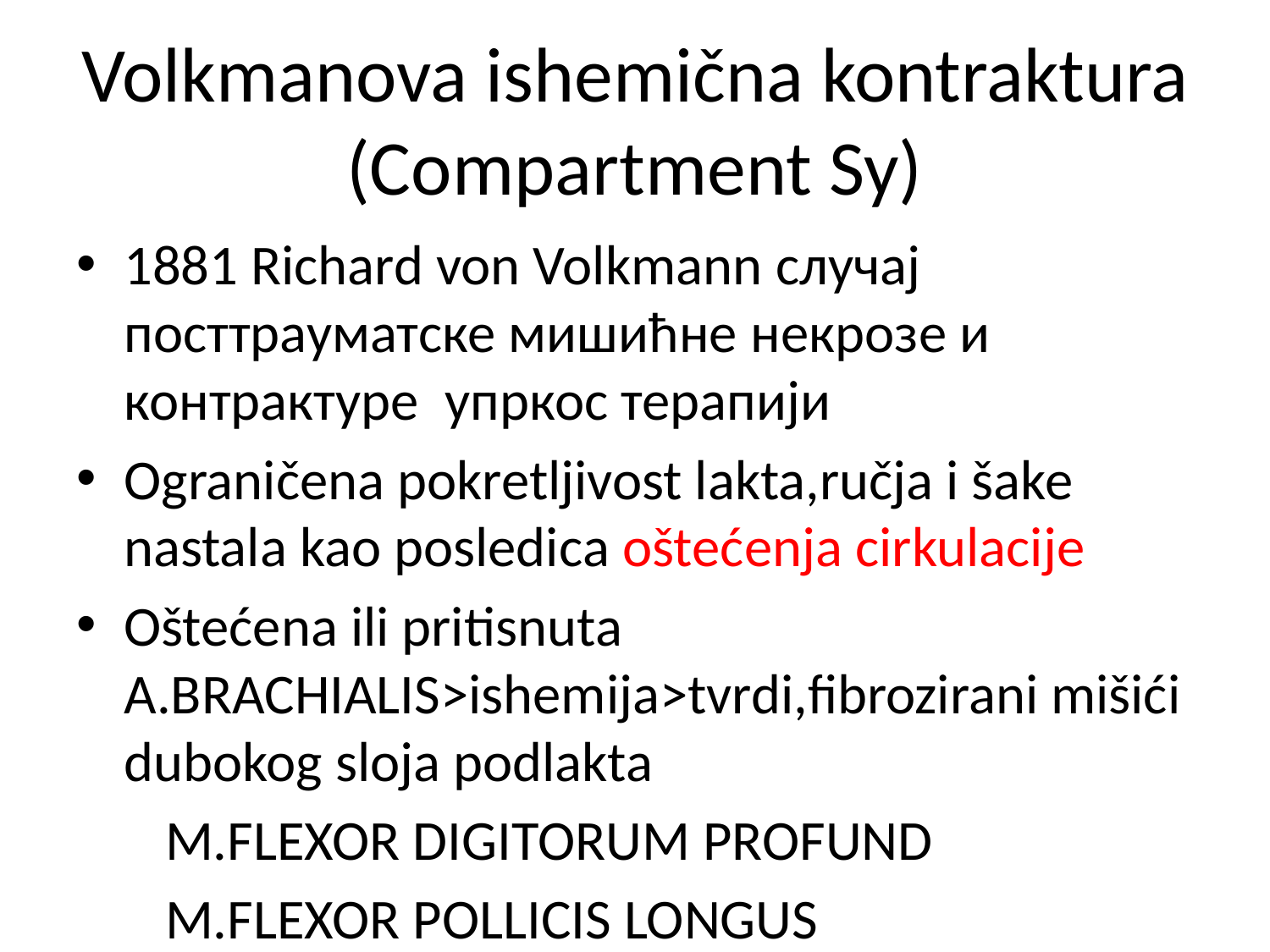

# Volkmanova ishemična kontraktura (Compartment Sy)
1881 Richard von Volkmann случај посттрауматске мишићне некрозe и контрактуре  упркос терапији
Ograničena pokretljivost lakta,ručja i šake nastala kao posledica oštećenja cirkulacije
Oštećena ili pritisnuta A.BRACHIALIS>ishemija>tvrdi,fibrozirani mišići dubokog sloja podlakta
       M.FLEXOR DIGITORUM PROFUND
       M.FLEXOR POLLICIS LONGUS